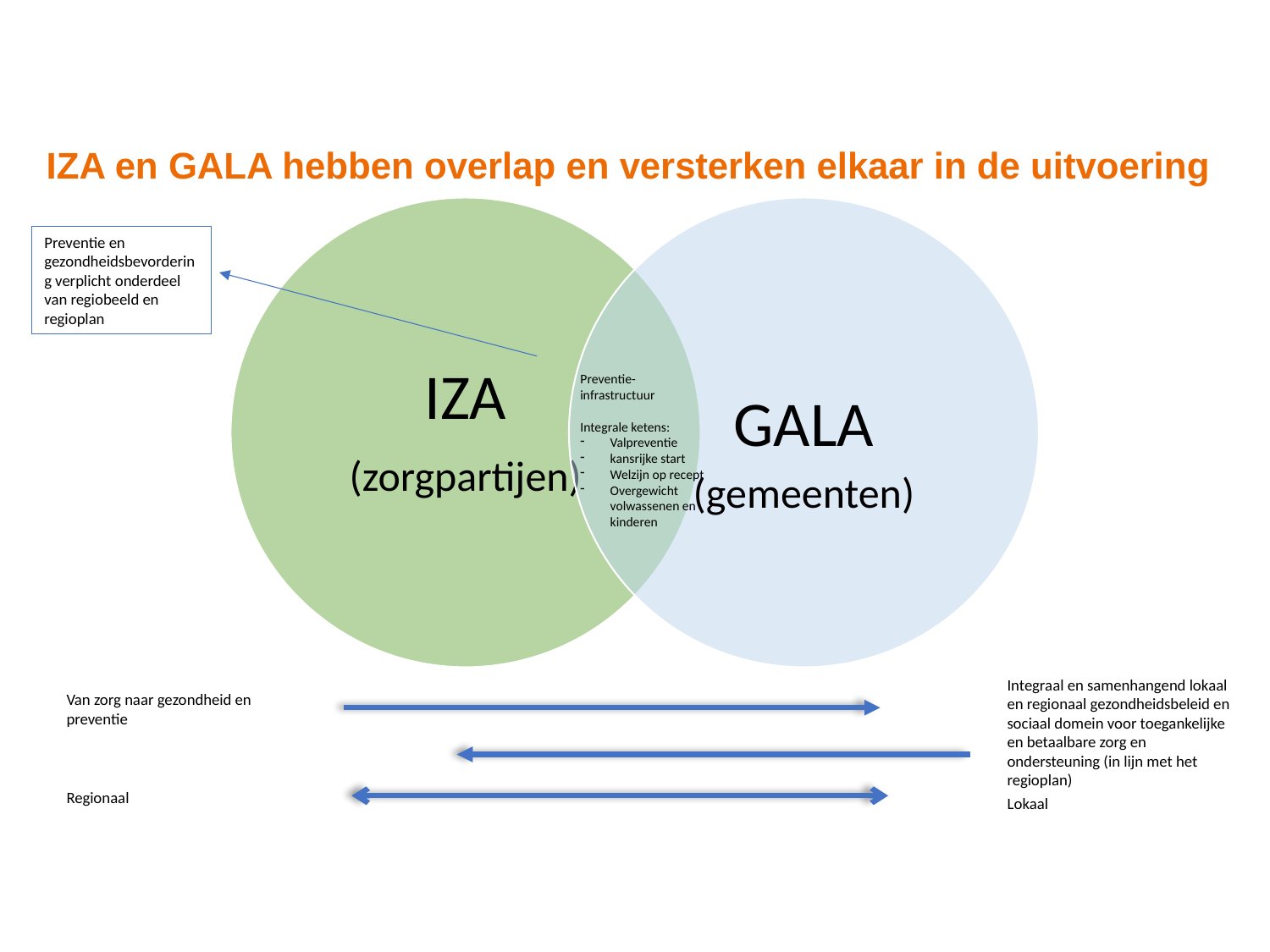

IZA en GALA hebben overlap en versterken elkaar in de uitvoering
IZA
(zorgpartijen)
GALA (gemeenten)
Preventie en gezondheidsbevordering verplicht onderdeel van regiobeeld en regioplan
Preventie-infrastructuur

Integrale ketens:
Valpreventie
kansrijke start
Welzijn op recept
Overgewicht volwassenen en kinderen

Integraal en samenhangend lokaal en regionaal gezondheidsbeleid en sociaal domein voor toegankelijke en betaalbare zorg en ondersteuning (in lijn met het regioplan)
Van zorg naar gezondheid en preventie
Regionaal
Lokaal